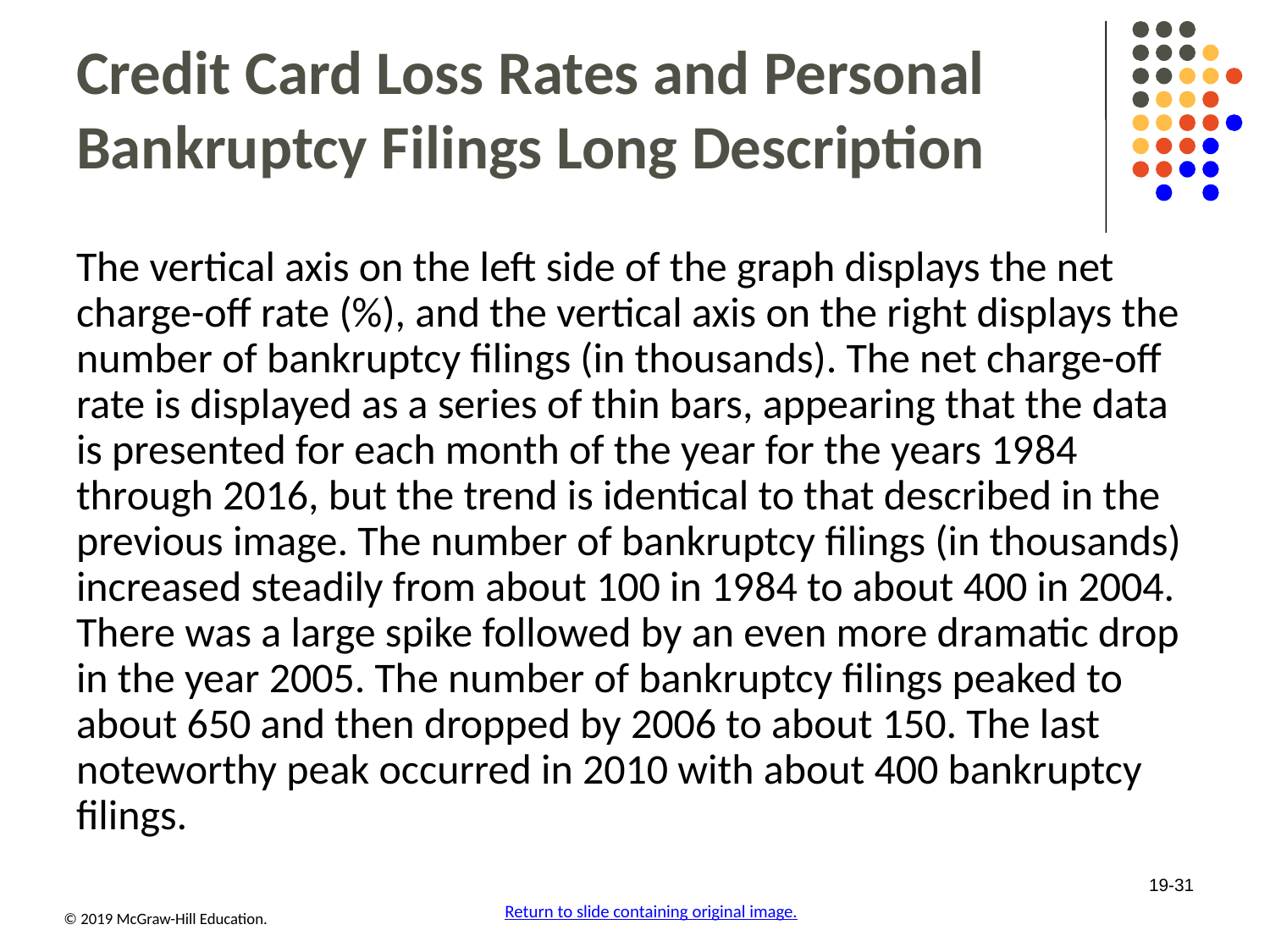

# Credit Card Loss Rates and Personal Bankruptcy Filings Long Description
The vertical axis on the left side of the graph displays the net charge-off rate (%), and the vertical axis on the right displays the number of bankruptcy filings (in thousands). The net charge-off rate is displayed as a series of thin bars, appearing that the data is presented for each month of the year for the years 19 84 through 2016, but the trend is identical to that described in the previous image. The number of bankruptcy filings (in thousands) increased steadily from about 100 in 19 84 to about 400 in 2004. There was a large spike followed by an even more dramatic drop in the year 2005. The number of bankruptcy filings peaked to about 650 and then dropped by 2006 to about 150. The last noteworthy peak occurred in 2010 with about 400 bankruptcy filings.
19-31
Return to slide containing original image.